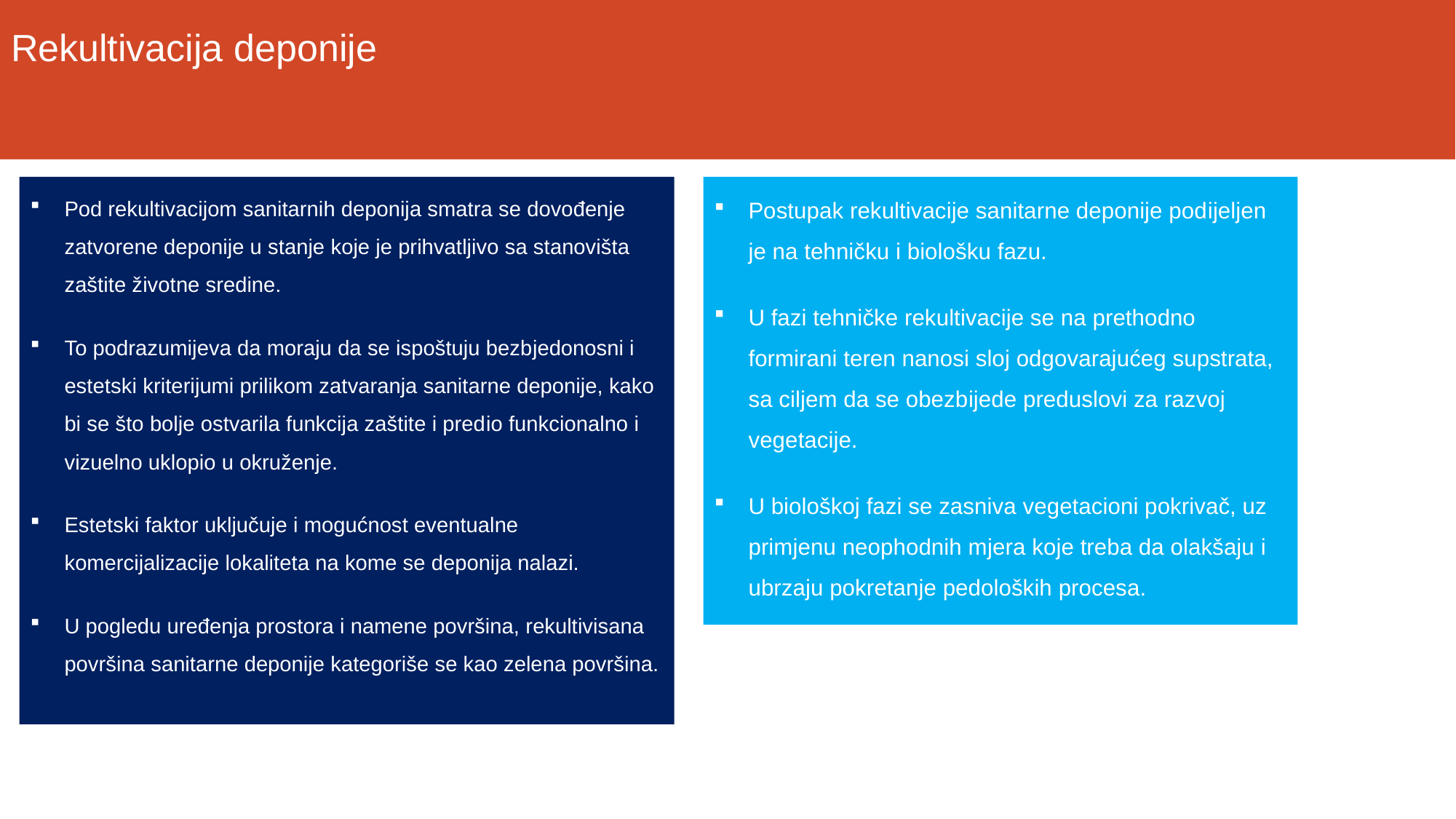

# Rekultivacija deponije
Pod rekultivacijom sanitarnih deponija smatra se dovođenje zatvorene deponije u stanje koje je prihvatljivo sa stanovišta zaštite životne sredine.
To podrazumijeva da moraju da se ispoštuju bezbjedonosni i estetski kriterijumi prilikom zatvaranja sanitarne deponije, kako bi se što bolje ostvarila funkcija zaštite i predio funkcionalno i vizuelno uklopio u okruženje.
Estetski faktor uključuje i mogućnost eventualne komercijalizacije lokaliteta na kome se deponija nalazi.
U pogledu uređenja prostora i namene površina, rekultivisana površina sanitarne deponije kategoriše se kao zelena površina.

Postupak rekultivacije sanitarne deponije podijeljen je na tehničku i biološku fazu.
U fazi tehničke rekultivacije se na prethodno formirani teren nanosi sloj odgovarajućeg supstrata, sa ciljem da se obezbijede preduslovi za razvoj vegetacije.
U biološkoj fazi se zasniva vegetacioni pokrivač, uz primjenu neophodnih mjera koje treba da olakšaju i ubrzaju pokretanje pedoloških procesa.